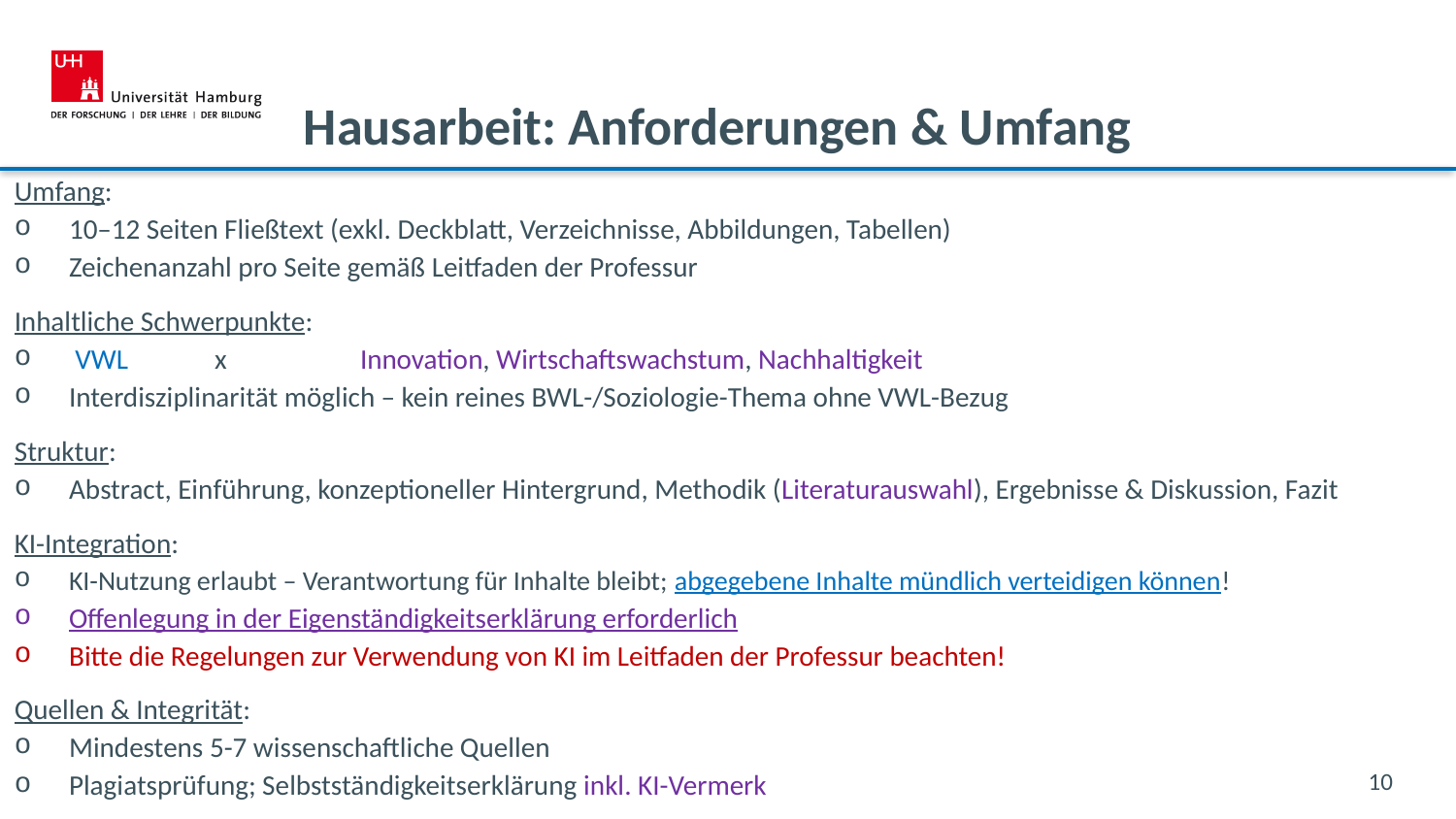

# Hausarbeit: Anforderungen & Umfang
Umfang:
10–12 Seiten Fließtext (exkl. Deckblatt, Verzeichnisse, Abbildungen, Tabellen)
Zeichenanzahl pro Seite gemäß Leitfaden der Professur

Inhaltliche Schwerpunkte:
 VWL	x 	Innovation, Wirtschaftswachstum, Nachhaltigkeit
Interdisziplinarität möglich – kein reines BWL-/Soziologie-Thema ohne VWL-Bezug

Struktur:
Abstract, Einführung, konzeptioneller Hintergrund, Methodik (Literaturauswahl), Ergebnisse & Diskussion, Fazit

KI-Integration:
KI-Nutzung erlaubt – Verantwortung für Inhalte bleibt; abgegebene Inhalte mündlich verteidigen können!
Offenlegung in der Eigenständigkeitserklärung erforderlich
Bitte die Regelungen zur Verwendung von KI im Leitfaden der Professur beachten!

Quellen & Integrität:
Mindestens 5-7 wissenschaftliche Quellen
Plagiatsprüfung; Selbstständigkeitserklärung inkl. KI-Vermerk
10